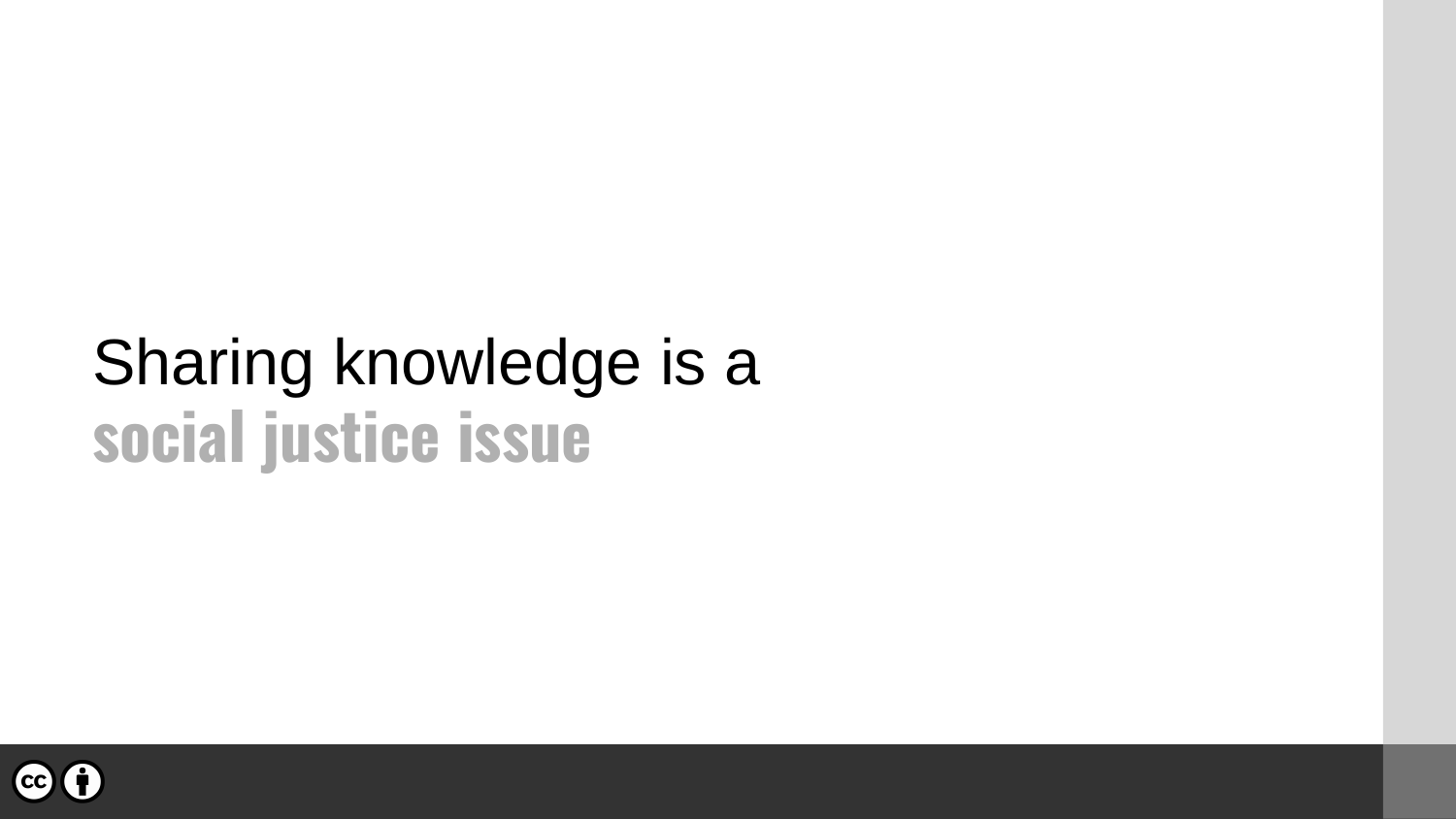

Sharing knowledge is a
social justice issue